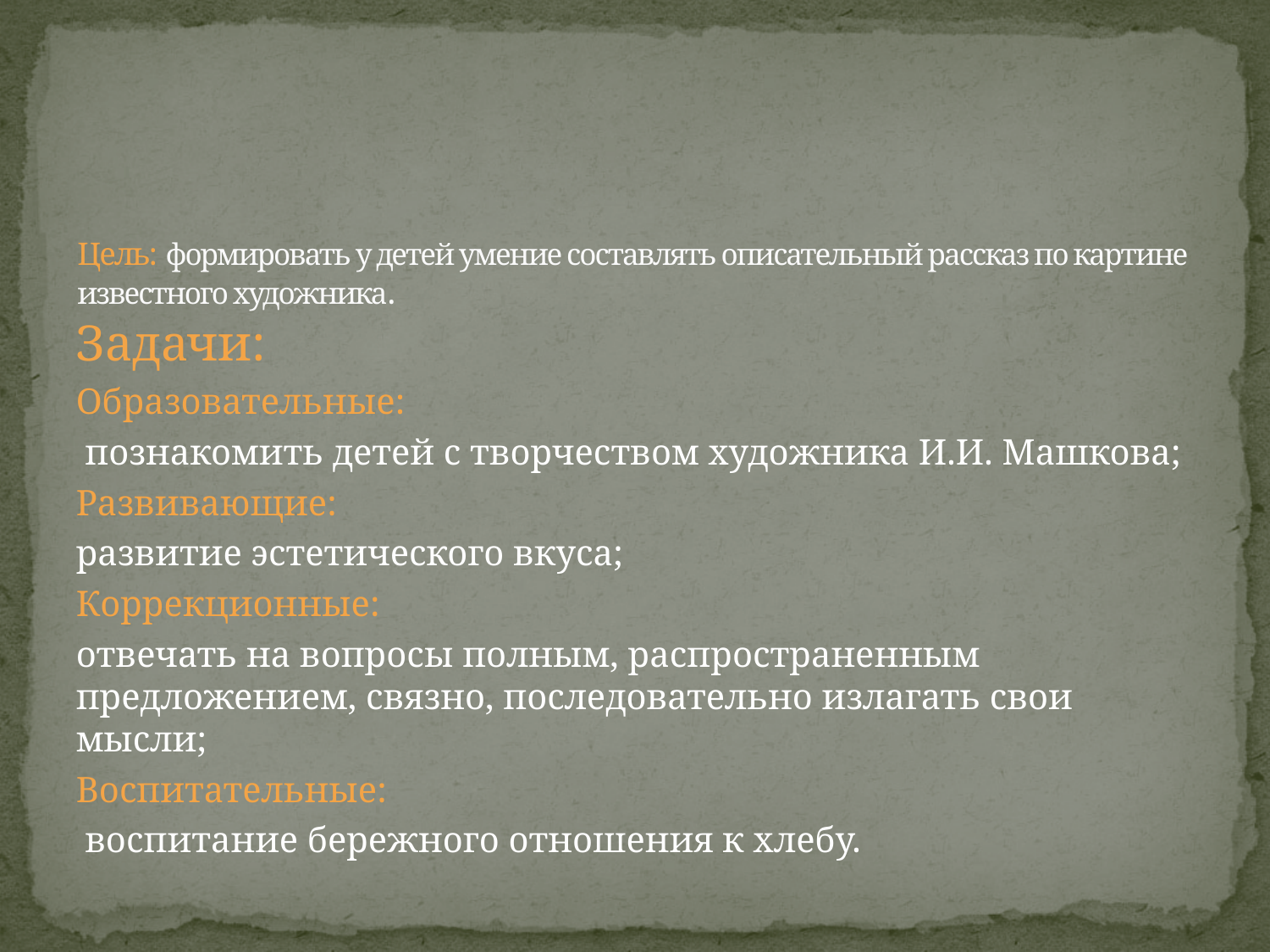

# Цель: формировать у детей умение составлять описательный рассказ по картине известного художника.
Задачи:
Образовательные:
 познакомить детей с творчеством художника И.И. Машкова;
Развивающие:
развитие эстетического вкуса;
Коррекционные:
отвечать на вопросы полным, распространенным предложением, связно, последовательно излагать свои мысли;
Воспитательные:
 воспитание бережного отношения к хлебу.